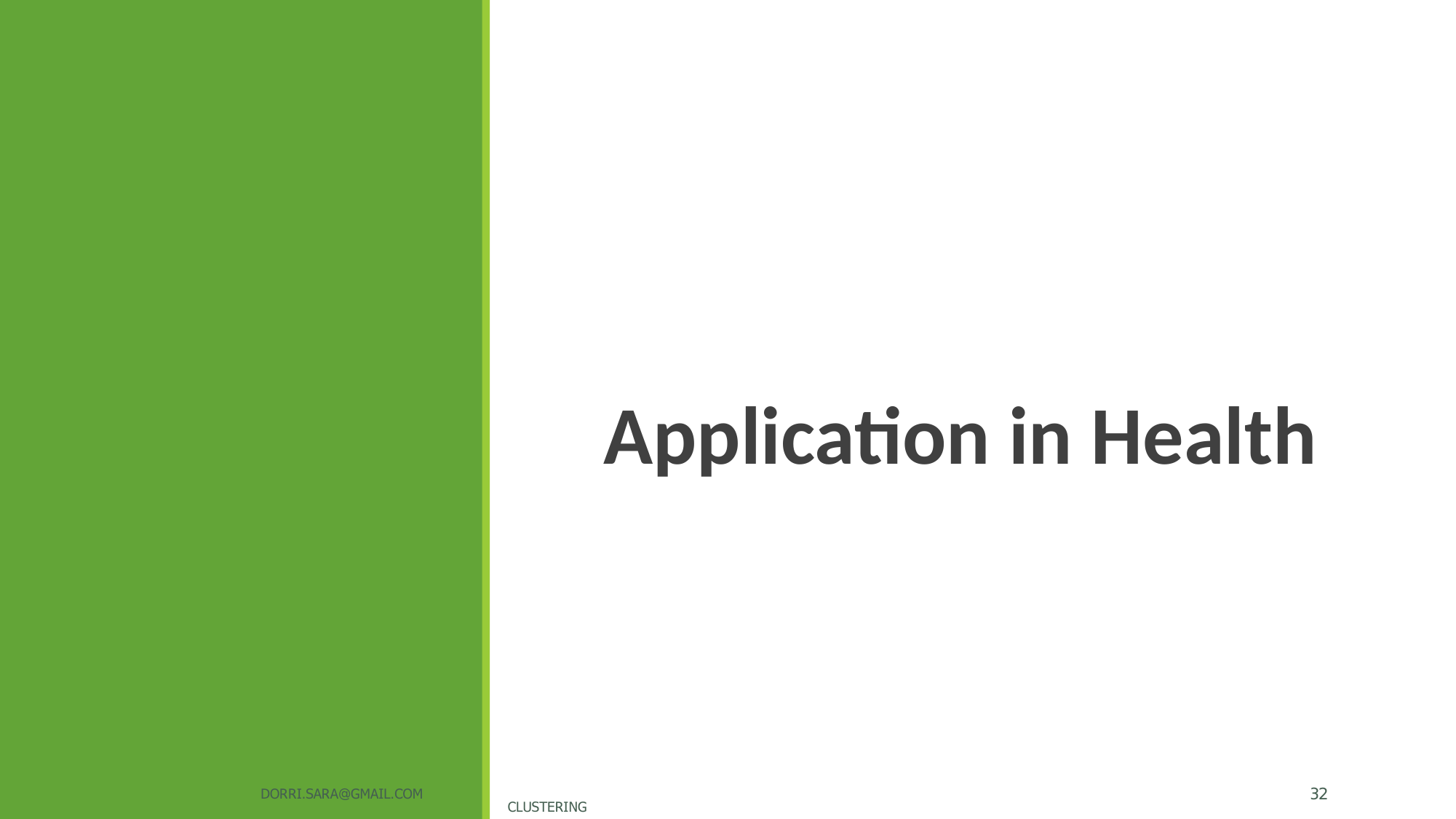

#

Application in Health

Dorri.sara@gmail.com                                                                                                                                                   Clustering
32